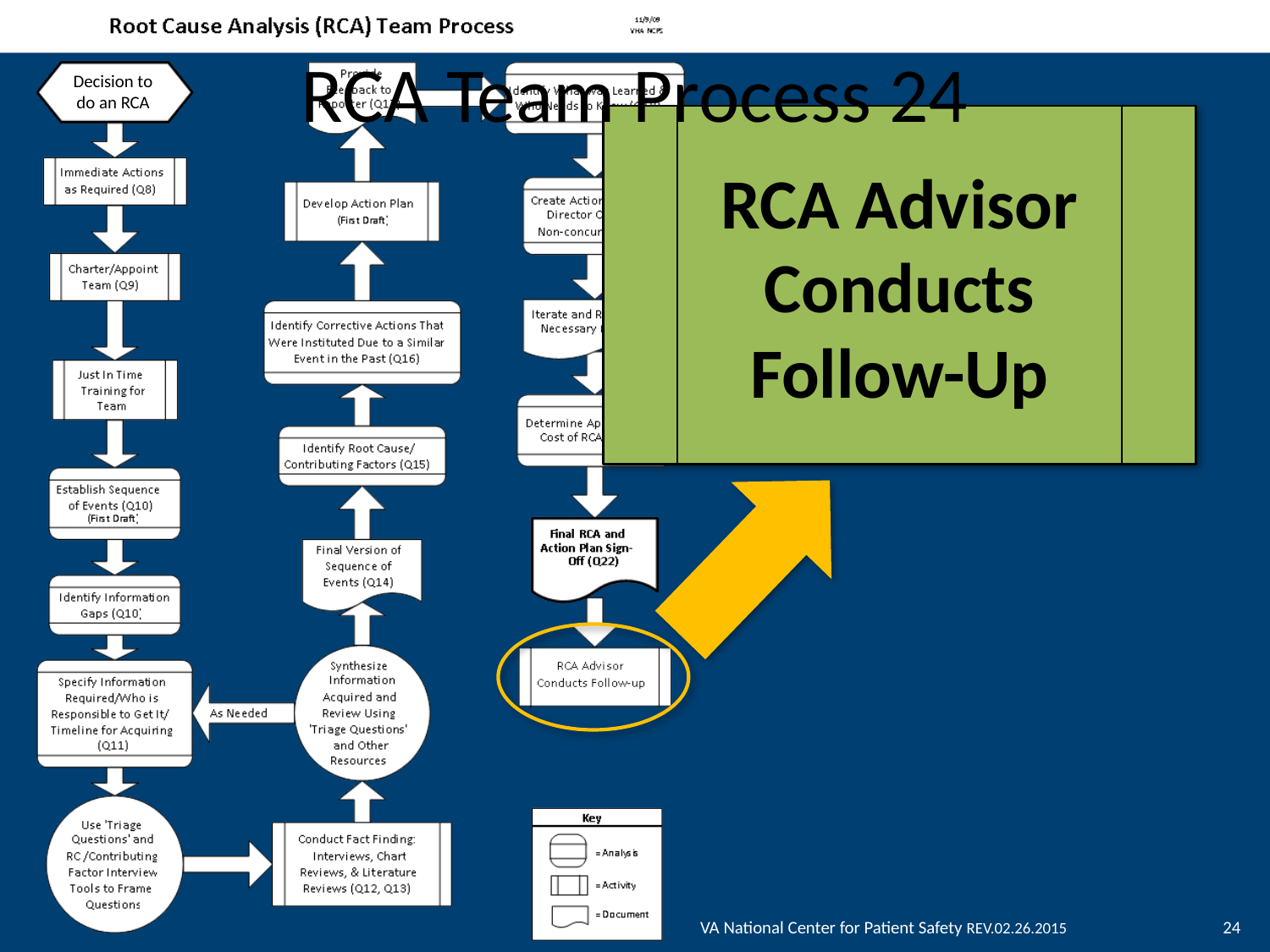

RCA Team Process 24
RCA Advisor Conducts Follow-Up